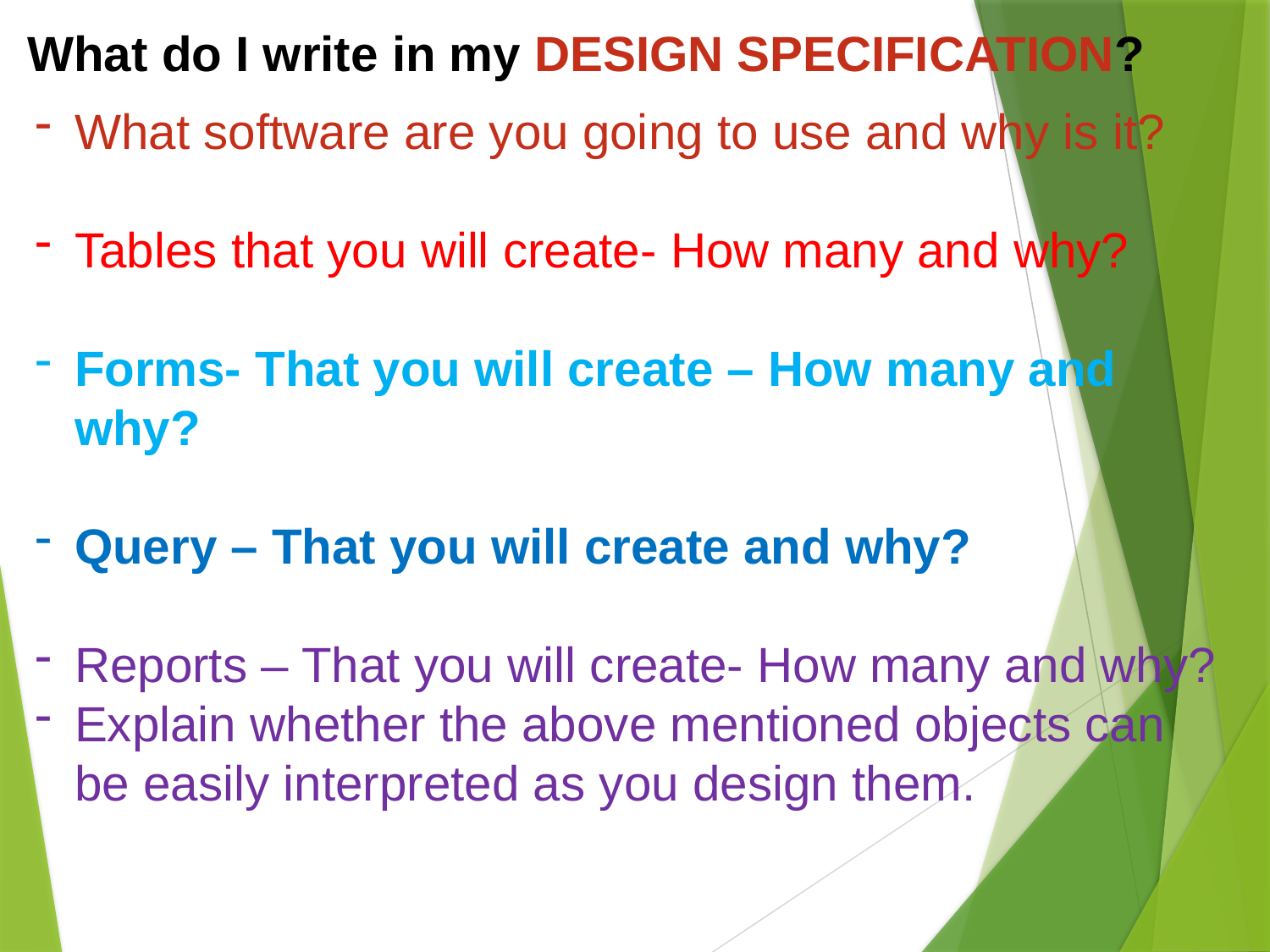

What do I write in my DESIGN SPECIFICATION?
What software are you going to use and why is it?

Tables that you will create- How many and why?

Forms- That you will create – How many and why?

Query – That you will create and why?

Reports – That you will create- How many and why?
Explain whether the above mentioned objects can be easily interpreted as you design them.